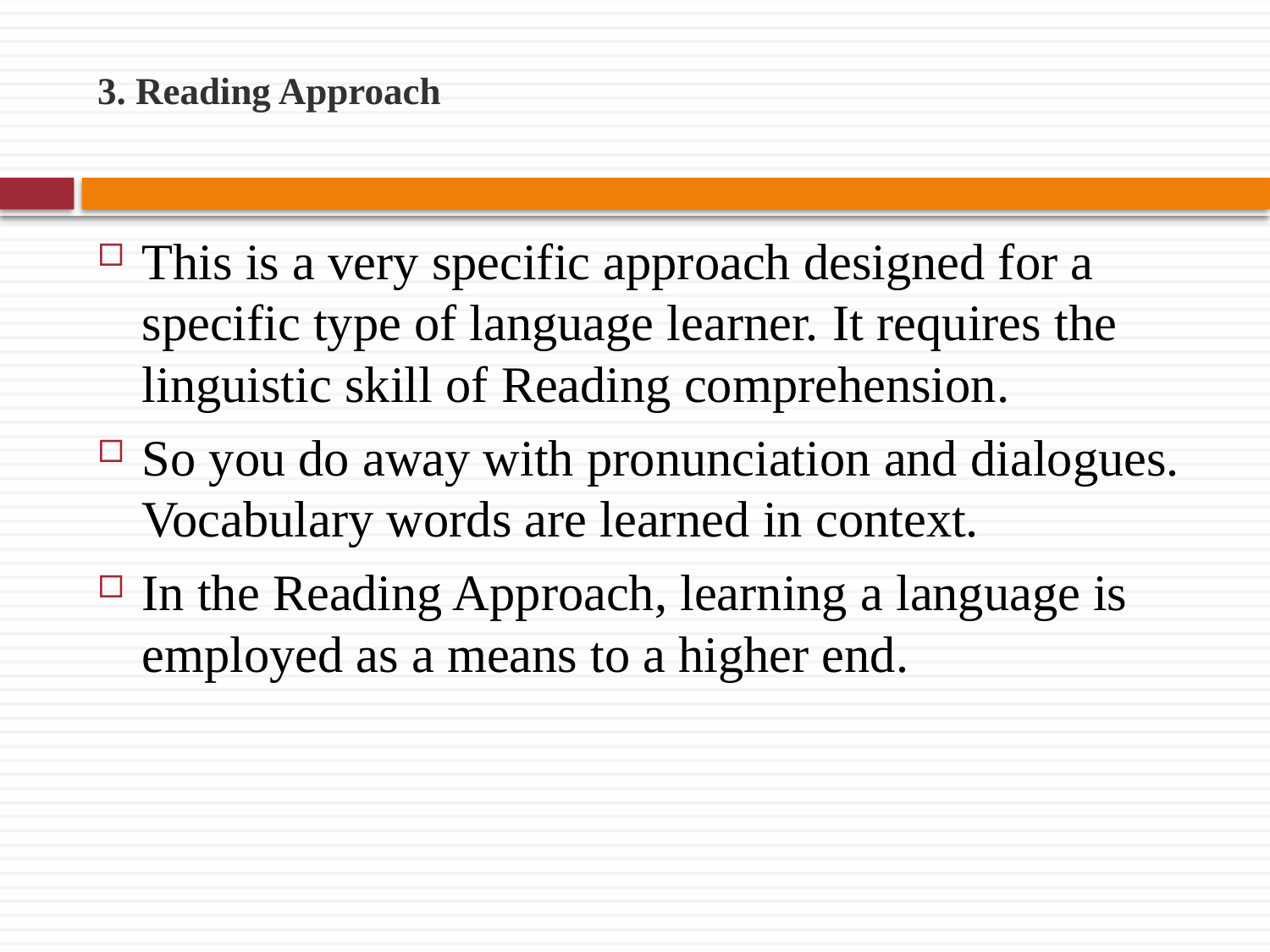

# 3. Reading Approach
This is a very specific approach designed for a specific type of language learner. It requires the linguistic skill of Reading comprehension.
So you do away with pronunciation and dialogues. Vocabulary words are learned in context.
In the Reading Approach, learning a language is employed as a means to a higher end.